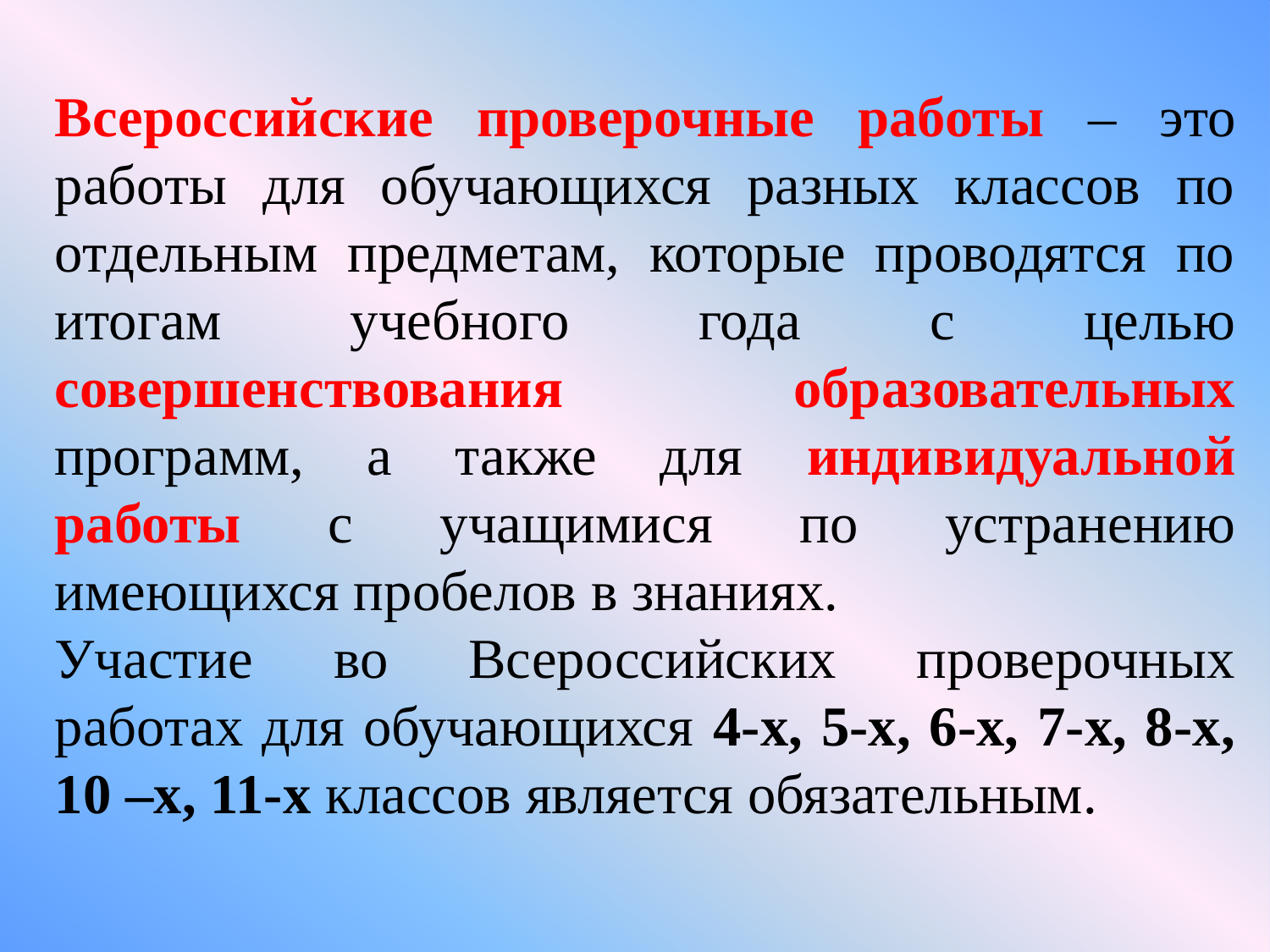

Всероссийские проверочные работы – это работы для обучающихся разных классов по отдельным предметам, которые проводятся по итогам учебного года с целью совершенствования образовательных программ, а также для индивидуальной работы с учащимися по устранению имеющихся пробелов в знаниях.
Участие во Всероссийских проверочных работах для обучающихся 4-х, 5-х, 6-х, 7-х, 8-х, 10 –х, 11-х классов является обязательным.